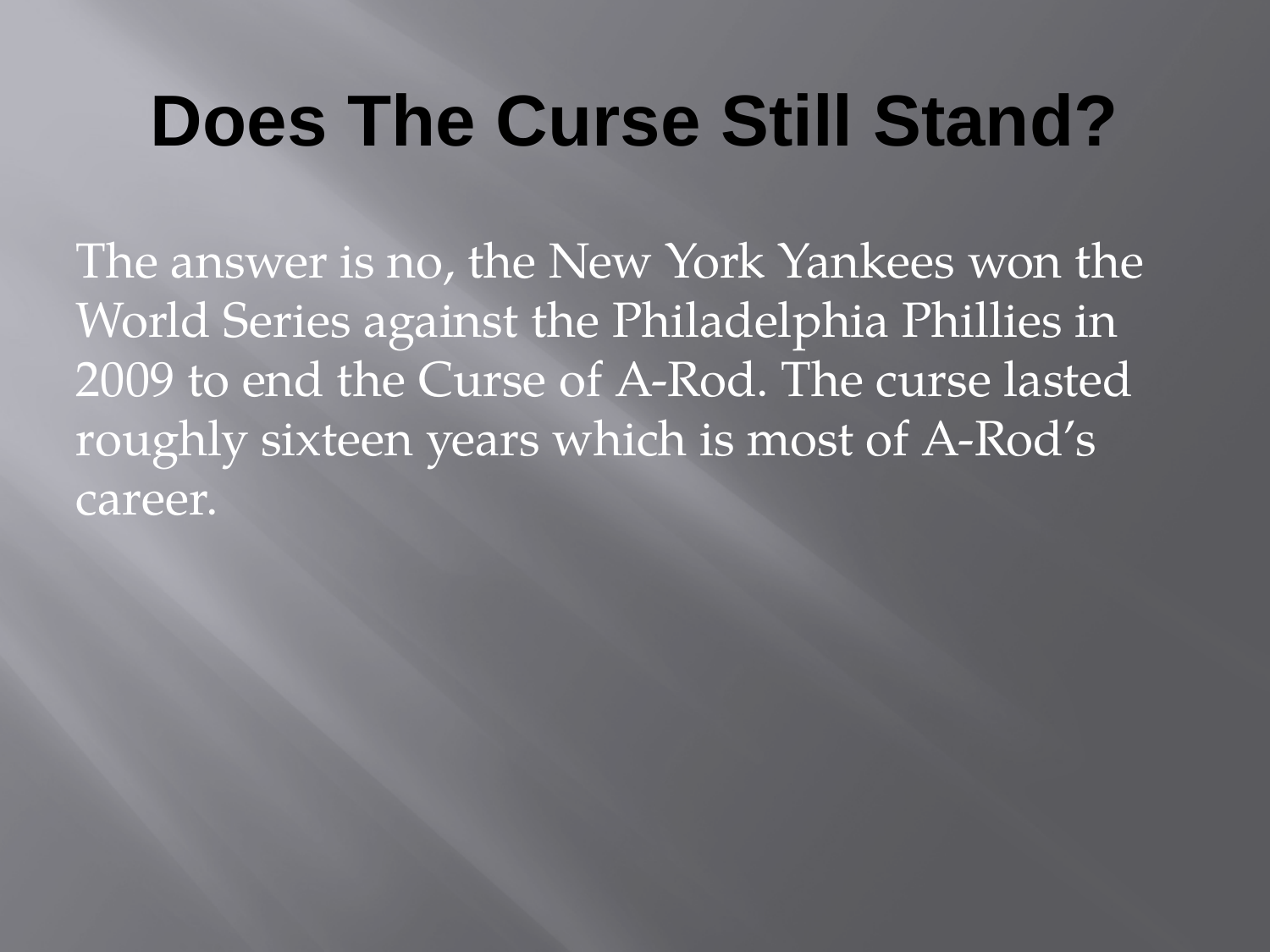

# Does The Curse Still Stand?
The answer is no, the New York Yankees won the World Series against the Philadelphia Phillies in 2009 to end the Curse of A-Rod. The curse lasted roughly sixteen years which is most of A-Rod’s career.